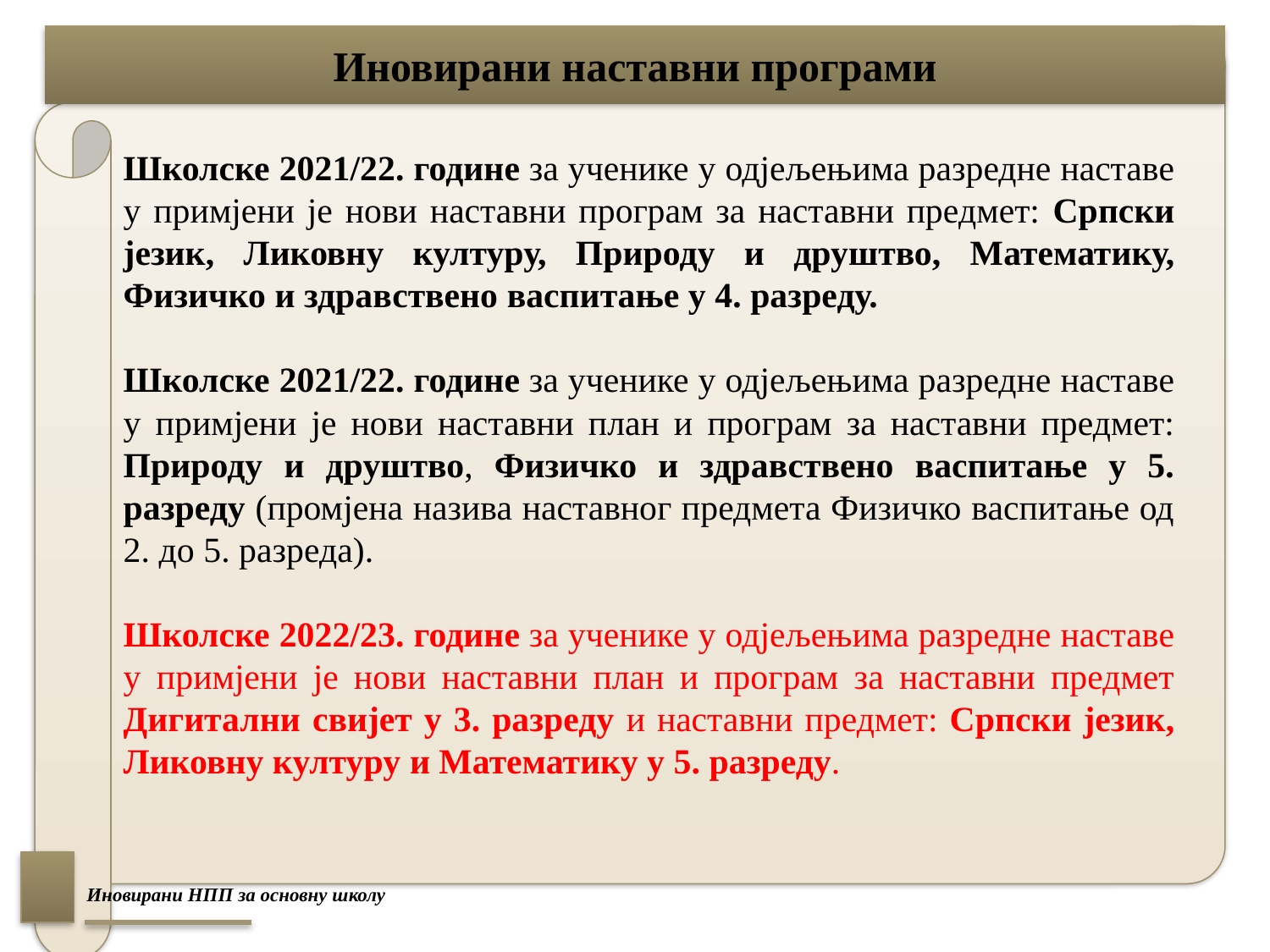

Школске 2021/22. године за ученике у одјељењима разредне наставе у примјени је нови наставни програм за наставни предмет: Српски језик, Ликовну културу, Природу и друштво, Математику, Физичко и здравствено васпитање у 4. разреду.

Школске 2021/22. године за ученике у одјељењима разредне наставе у примјени је нови наставни план и програм за наставни предмет: Природу и друштво, Физичко и здравствено васпитање у 5. разреду (промјена назива наставног предмета Физичко васпитање од 2. до 5. разреда).

Школске 2022/23. године за ученике у одјељењима разредне наставе у примјени је нови наставни план и програм за наставни предмет Дигитални свијет у 3. разреду и наставни предмет: Српски језик, Ликовну културу и Математику у 5. разреду.

# Иновирани наставни програми

Иновирани НПП за основну школу